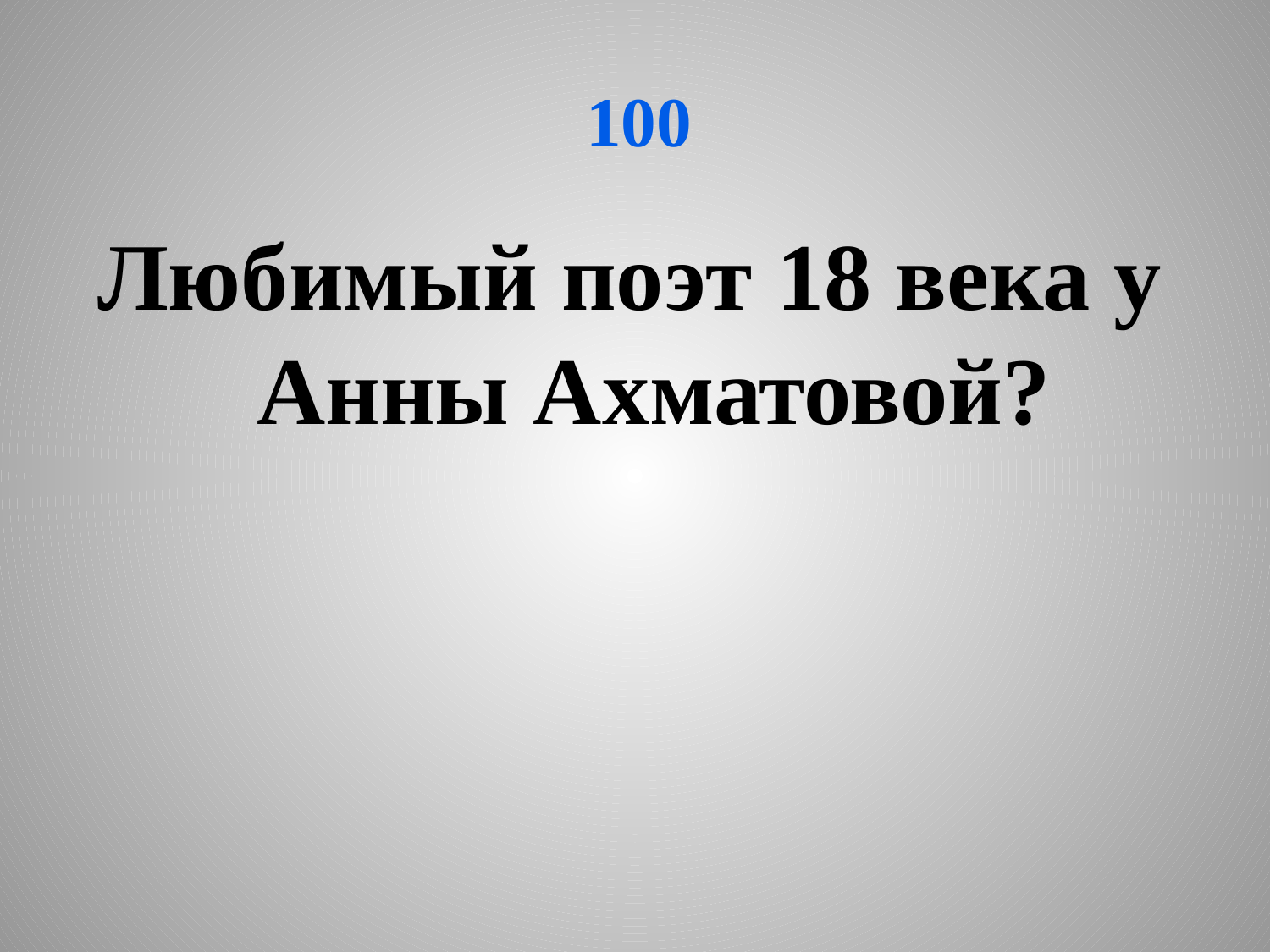

# 100
Любимый поэт 18 века у Анны Ахматовой?